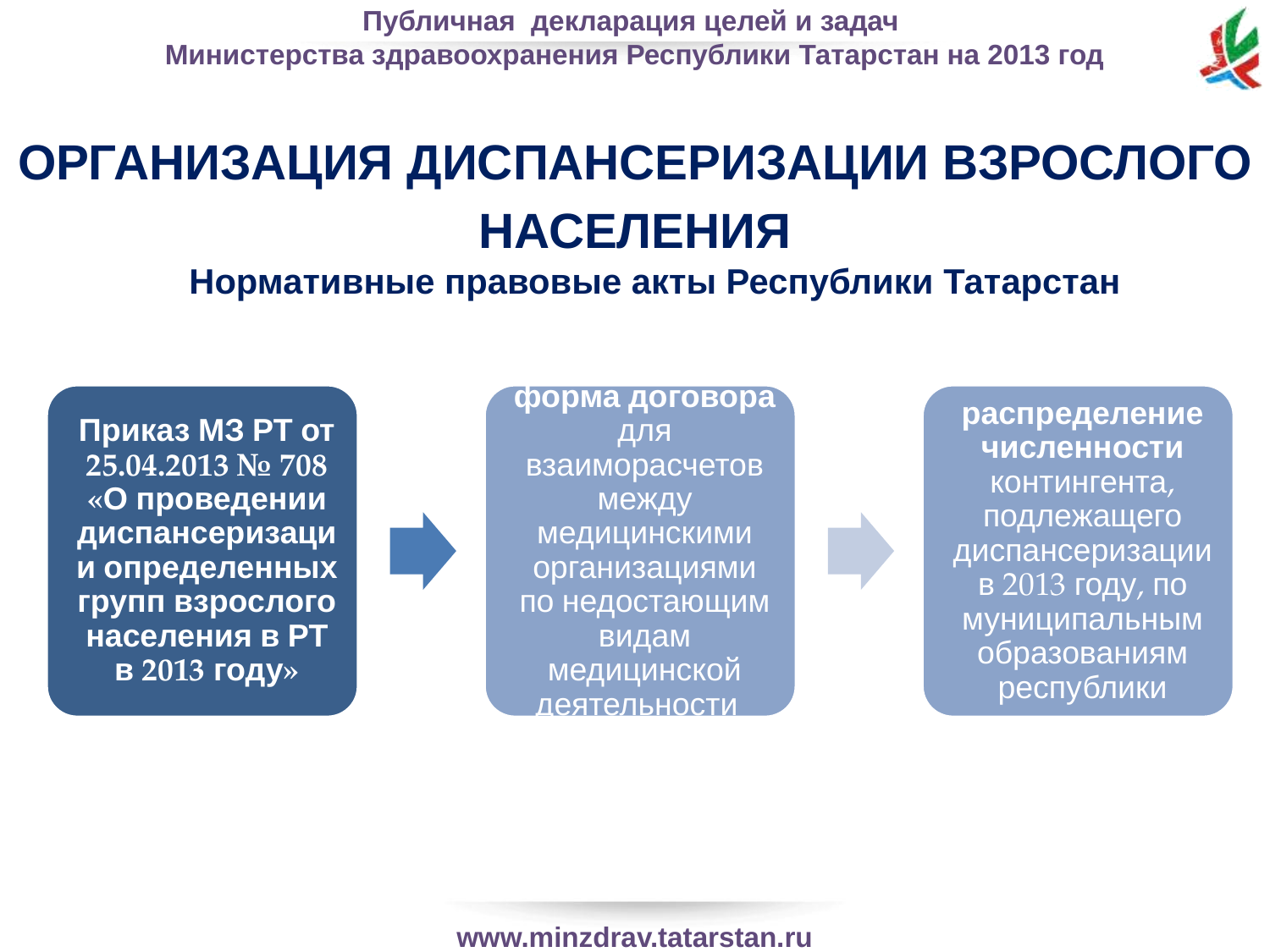

ОРГАНИЗАЦИЯ ДИСПАНСЕРИЗАЦИИ ВЗРОСЛОГО НАСЕЛЕНИЯ

Нормативные правовые акты Республики Татарстан
Приказ МЗ РТ от 25.04.2013 № 708 «О проведении диспансеризации определенных групп взрослого населения в РТ в 2013 году»

форма договора для взаиморасчетов между медицинскими организациями по недостающим видам медицинской деятельности

распределение численности контингента, подлежащего диспансеризации в 2013 году, по муниципальным образованиям республики